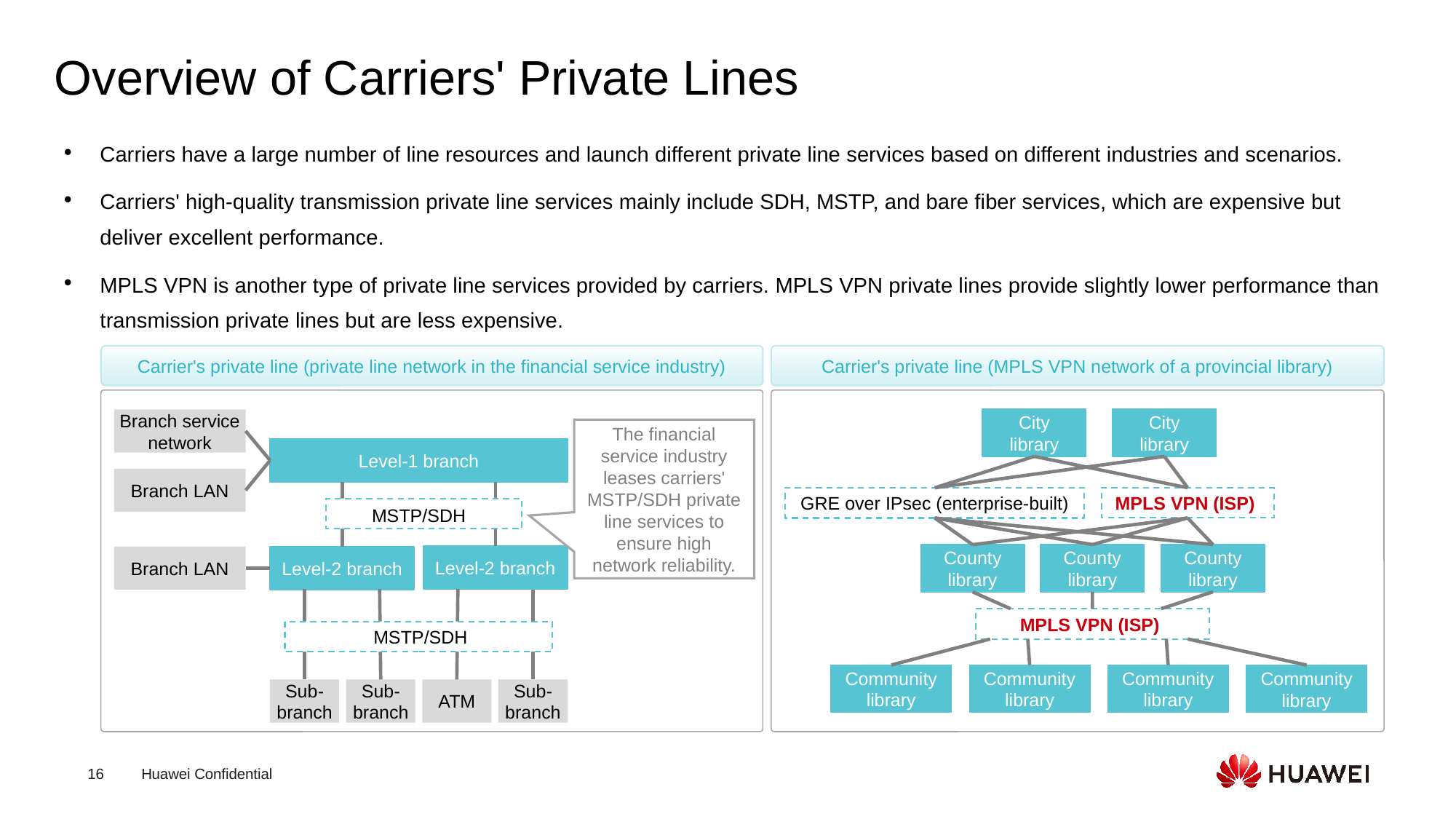

# Overview of Carriers' Private Lines
Carriers have a large number of line resources and launch different private line services based on different industries and scenarios.
Carriers' high-quality transmission private line services mainly include SDH, MSTP, and bare fiber services, which are expensive but deliver excellent performance.
MPLS VPN is another type of private line services provided by carriers. MPLS VPN private lines provide slightly lower performance than transmission private lines but are less expensive.
Carrier's private line (private line network in the financial service industry)
Carrier's private line (MPLS VPN network of a provincial library)

City library
City library
MPLS VPN (ISP)
GRE over IPsec (enterprise-built)
County library
County library
County library
MPLS VPN (ISP)
Community library
Community library
Community library
Community library
Branch service network
The financial service industry leases carriers' MSTP/SDH private line services to ensure high network reliability.
Level-1 branch
Branch LAN

MSTP/SDH
Level-2 branch
Branch LAN
Level-2 branch
MSTP/SDH

Sub-branch
Sub-branch
ATM
Sub-branch